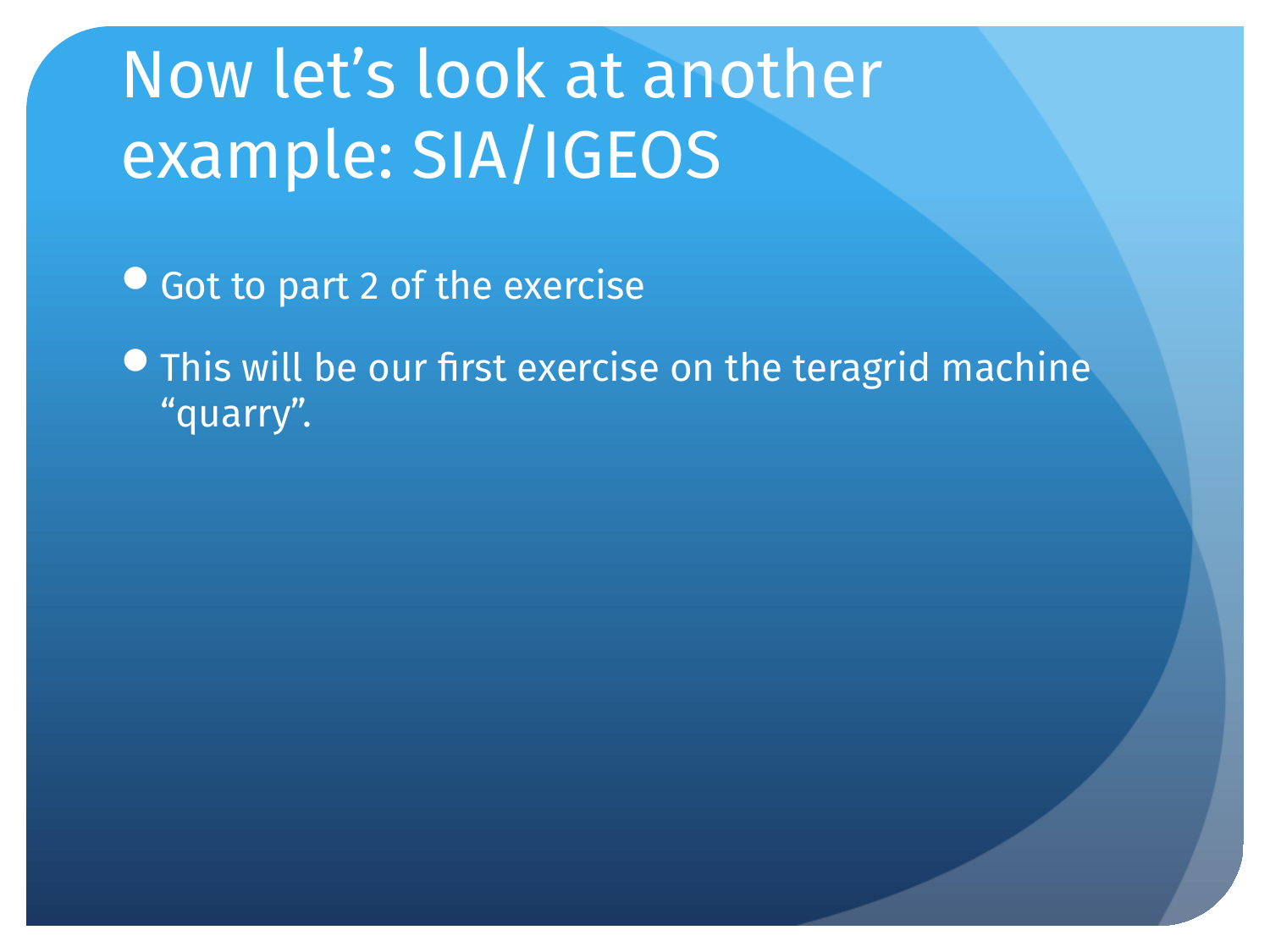

# Now let’s look at another example: SIA/IGEOS
Got to part 2 of the exercise
This will be our first exercise on the teragrid machine “quarry”.